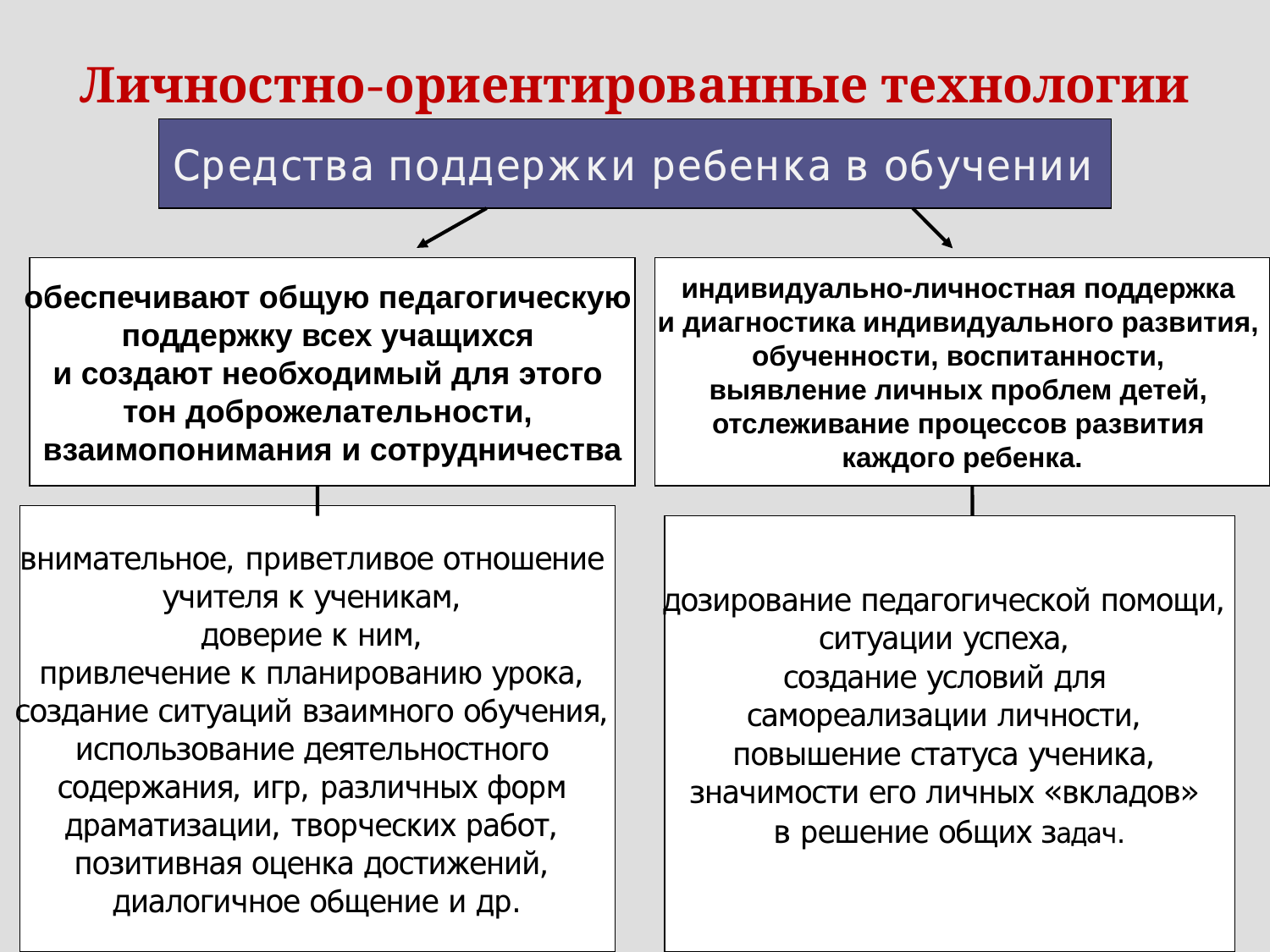

# Личностно-ориентированные технологии
Средства поддержки ребенка в обучении

обеспечивают общую педагогическую
поддержку всех учащихся
и создают необходимый для этого
тон доброжелательности,
взаимопонимания и сотрудничества
индивидуально-личностная поддержка
и диагностика индивидуального развития,
обученности, воспитанности,
выявление личных проблем детей,
отслеживание процессов развития
каждого ребенка.

внимательное, приветливое отношение
учителя к ученикам,
доверие к ним,
привлечение к планированию урока,
создание ситуаций взаимного обучения,
использование деятельностного
содержания, игр, различных форм
драматизации, творческих работ,
позитивная оценка достижений,
диалогичное общение и др.
дозирование педагогической помощи,
ситуации успеха,
создание условий для
самореализации личности,
повышение статуса ученика,
значимости его личных «вкладов»
в решение общих задач.